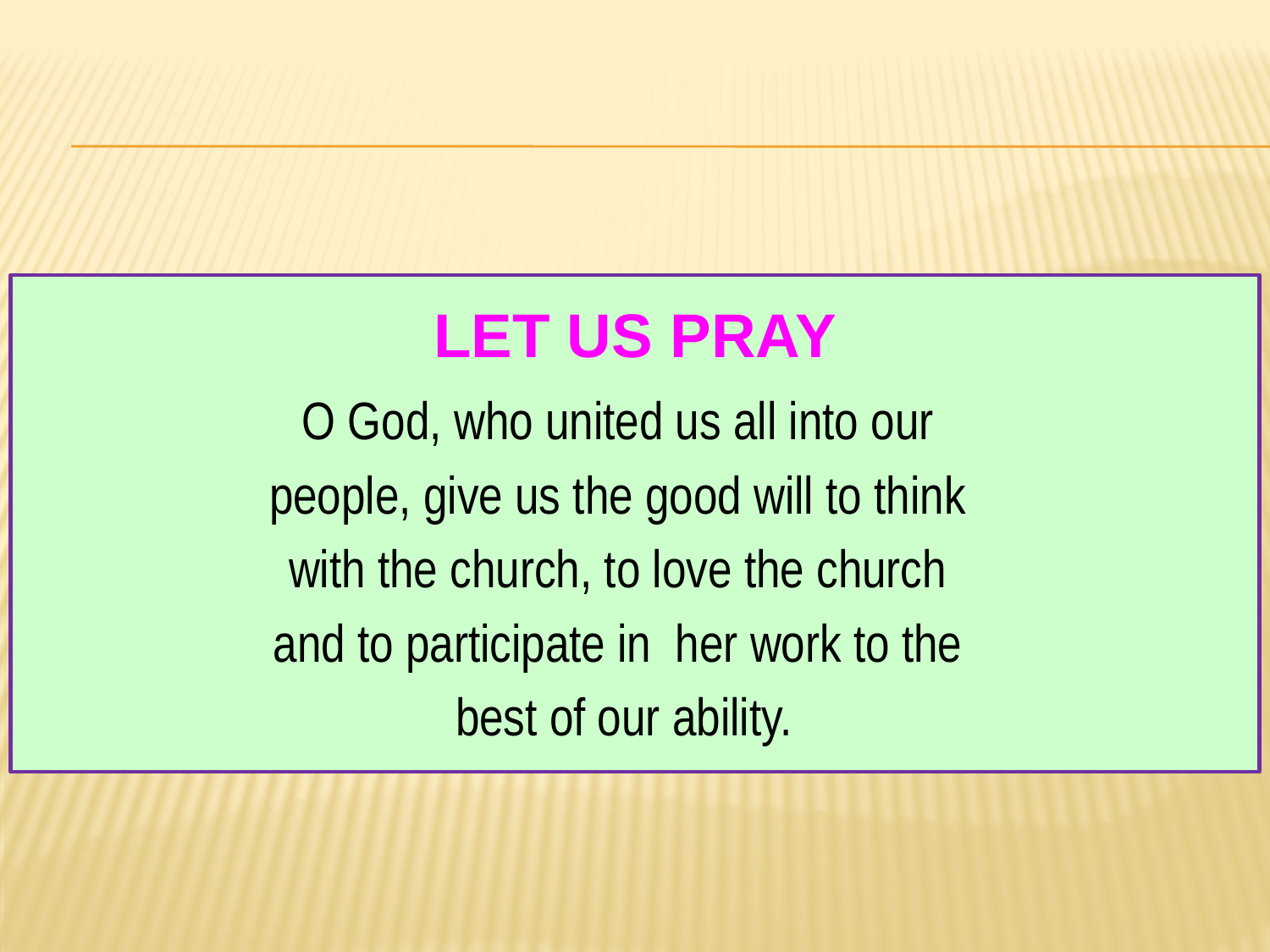

# Let us Pray
O God, who united us all into our
people, give us the good will to think
with the church, to love the church
and to participate in  her work to the
best of our ability.